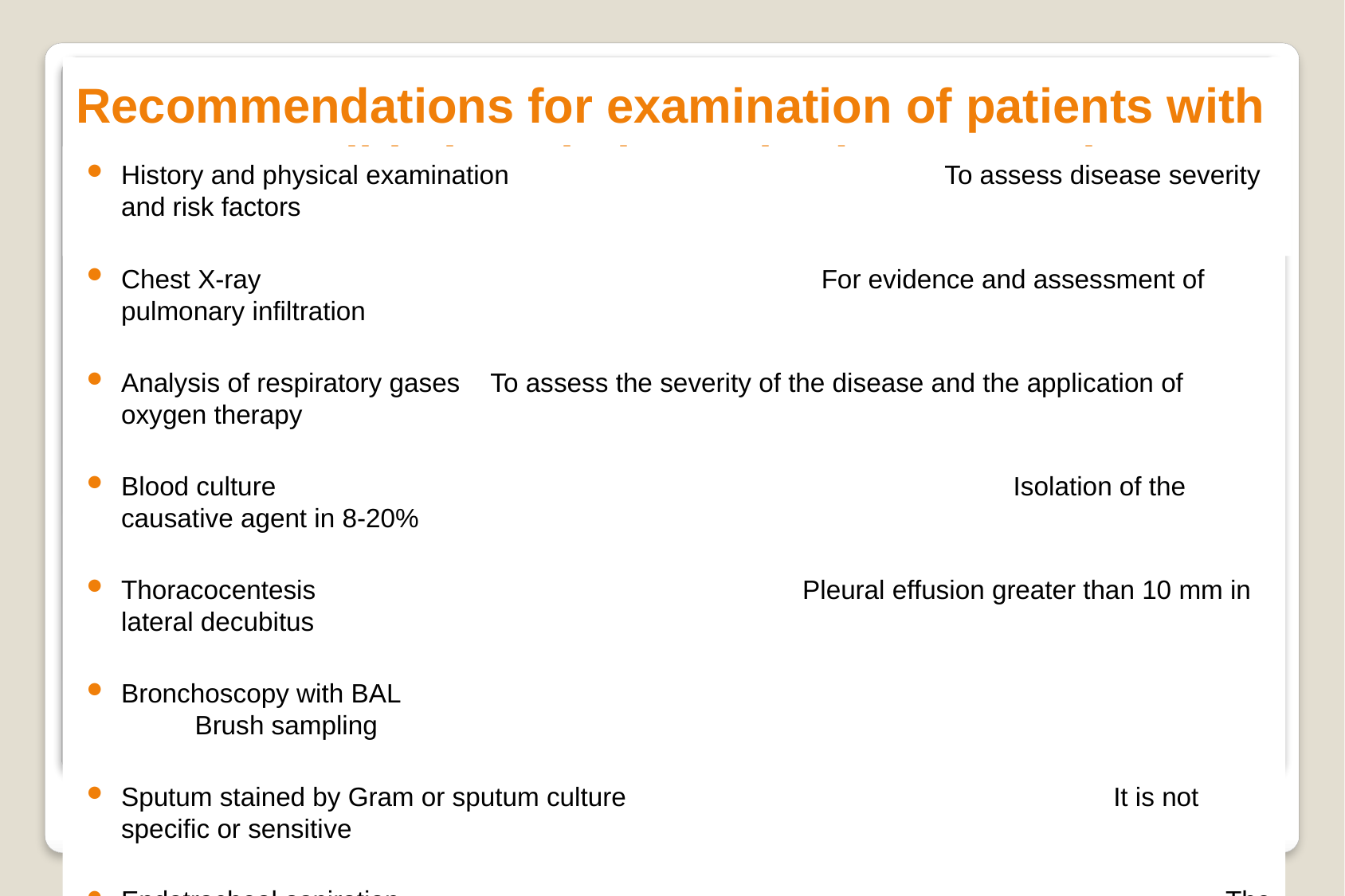

# Recommendations for examination of patients with possible hospital acquired pneumonia
History and physical examination                                                           To assess disease severity and risk factors

Chest X-ray                                                                            For evidence and assessment of pulmonary infiltration

Analysis of respiratory gases    To assess the severity of the disease and the application of oxygen therapy

Blood culture                                                                                                    Isolation of the causative agent in 8-20%

Thoracocentesis                                                                  Pleural effusion greater than 10 mm in lateral decubitus

Bronchoscopy with BAL                                                                                                                                 Brush sampling

Sputum stained by Gram or sputum culture                                                                  It is not specific or sensitive

Endotracheal aspiration                                                                                                                The result is not specific